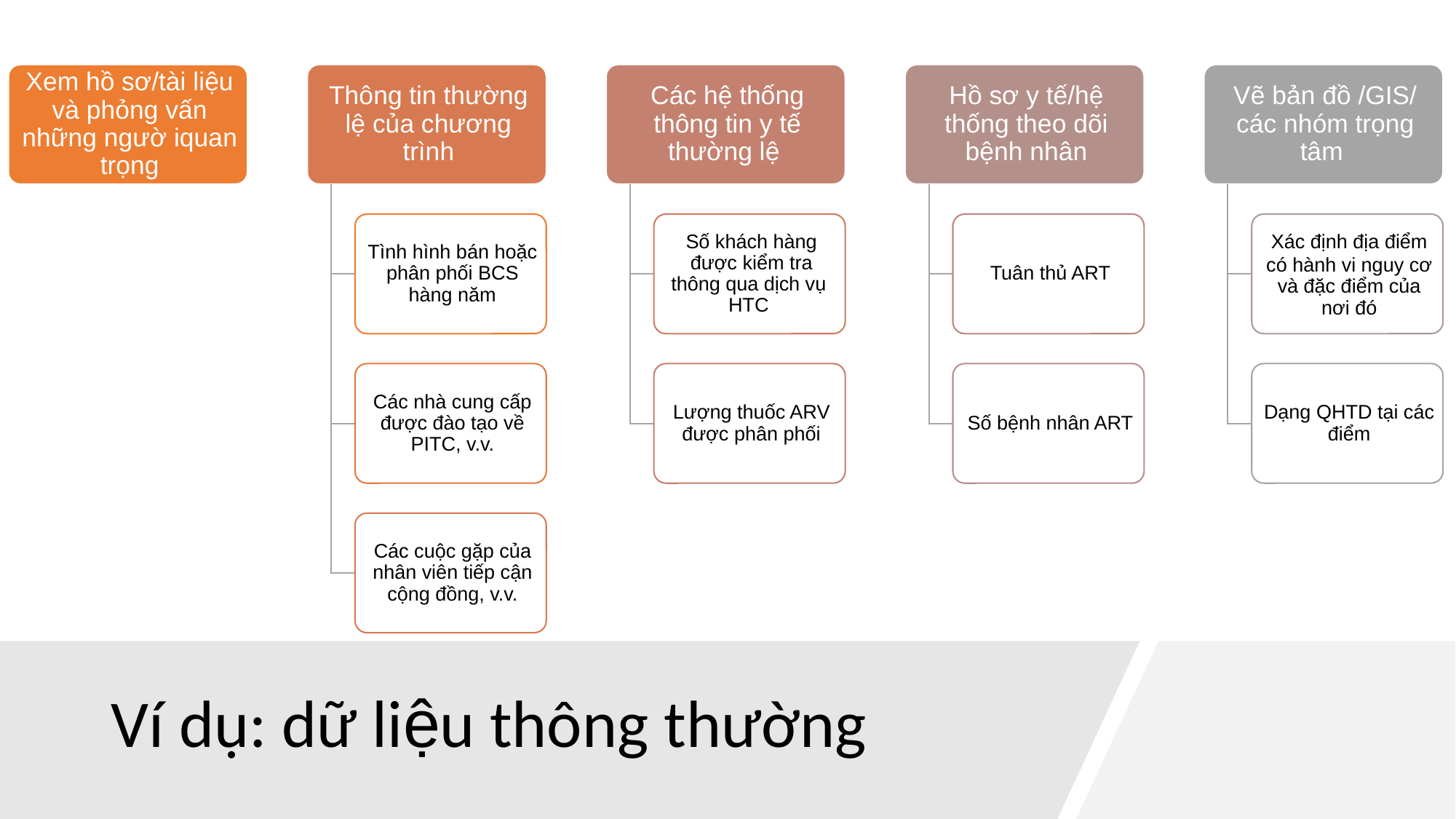

Xem hồ sơ/tài liệu và phỏng vấn những ngườ iquan trọng
Thông tin thường lệ của chương trình
Tình hình bán hoặc phân phối BCS hàng năm
Các nhà cung cấp được đào tạo về PITC, v.v.
Các cuộc gặp của nhân viên tiếp cận cộng đồng, v.v.
Các hệ thống thông tin y tế thường lệ
Số khách hàng được kiểm tra thông qua dịch vụ  HTC
Lượng thuốc ARV được phân phối
Hồ sơ y tế/hệ thống theo dõi bệnh nhân
Tuân thủ ART
Số bệnh nhân ART
Vẽ bản đồ /GIS/ các nhóm trọng tâm
Xác định địa điểm có hành vi nguy cơ
và đặc điểm của nơi đó
Dạng QHTD tại các điểm

# Ví dụ: dữ liệu thông thường
4